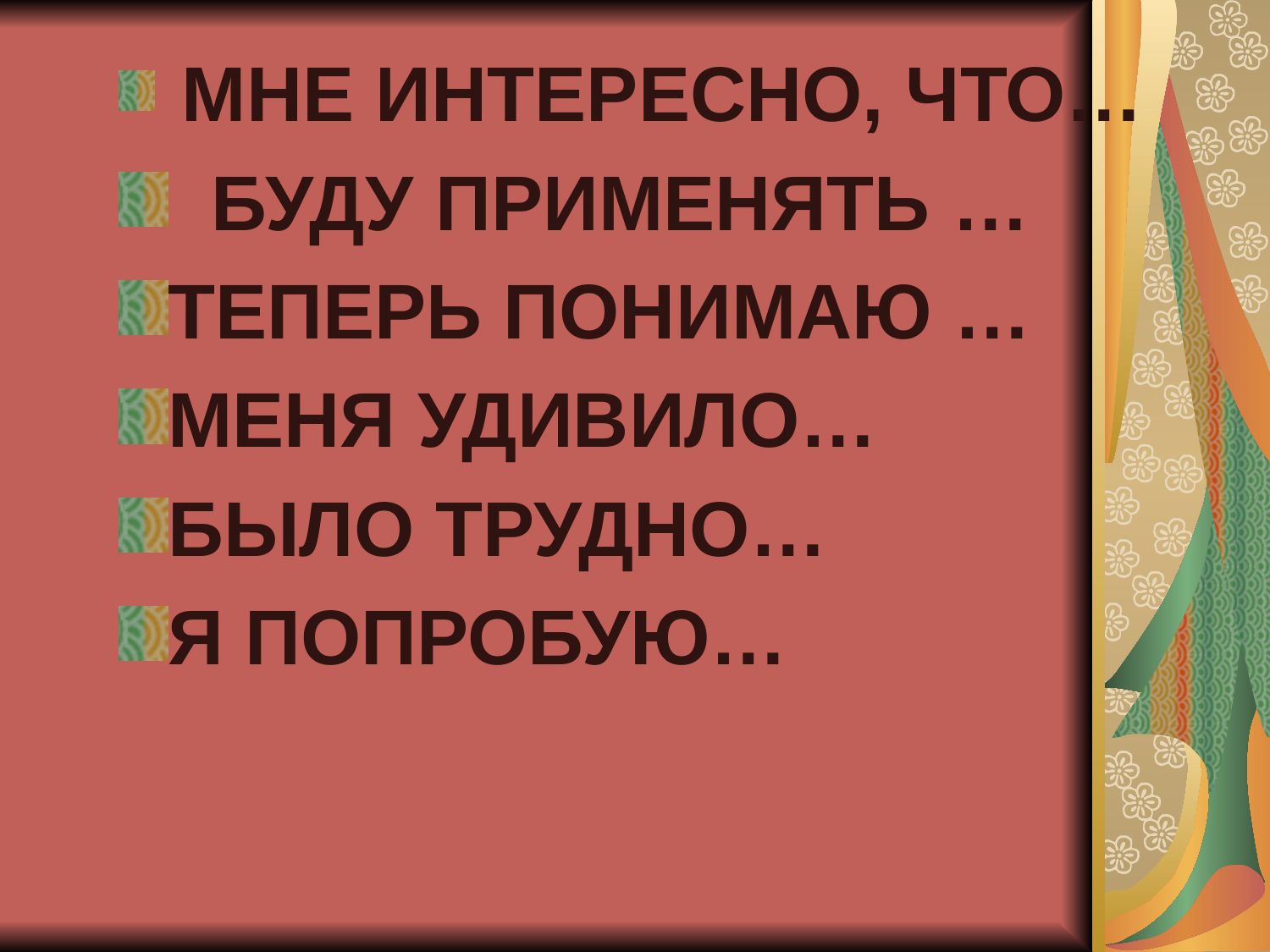

МНЕ ИНТЕРЕСНО, ЧТО…
  БУДУ ПРИМЕНЯТЬ …
ТЕПЕРЬ ПОНИМАЮ …
МЕНЯ УДИВИЛО…
БЫЛО ТРУДНО…
Я ПОПРОБУЮ…